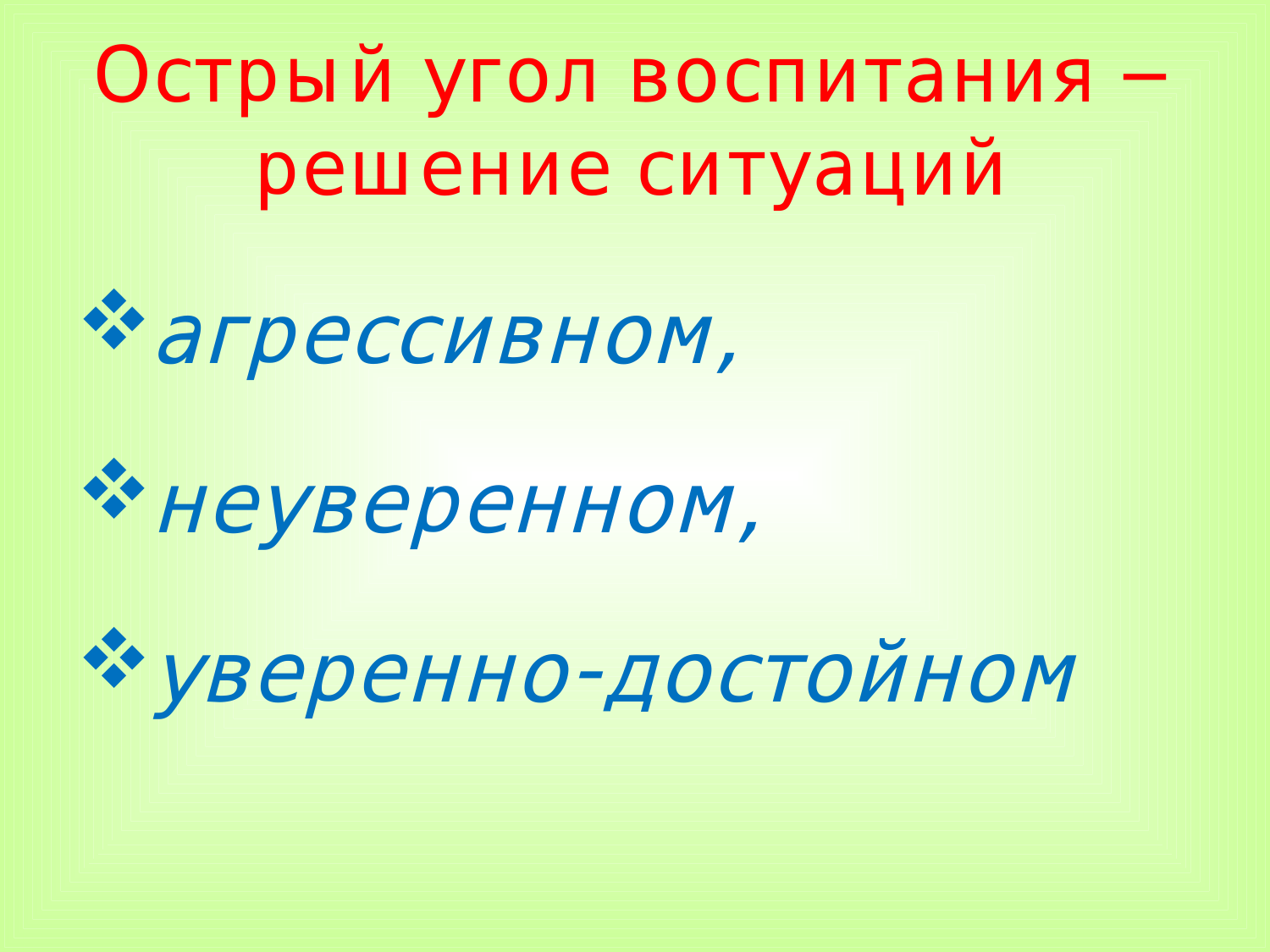

# Острый угол воспитания – решение ситуаций
агрессивном,
неуверенном,
уверенно-достойном